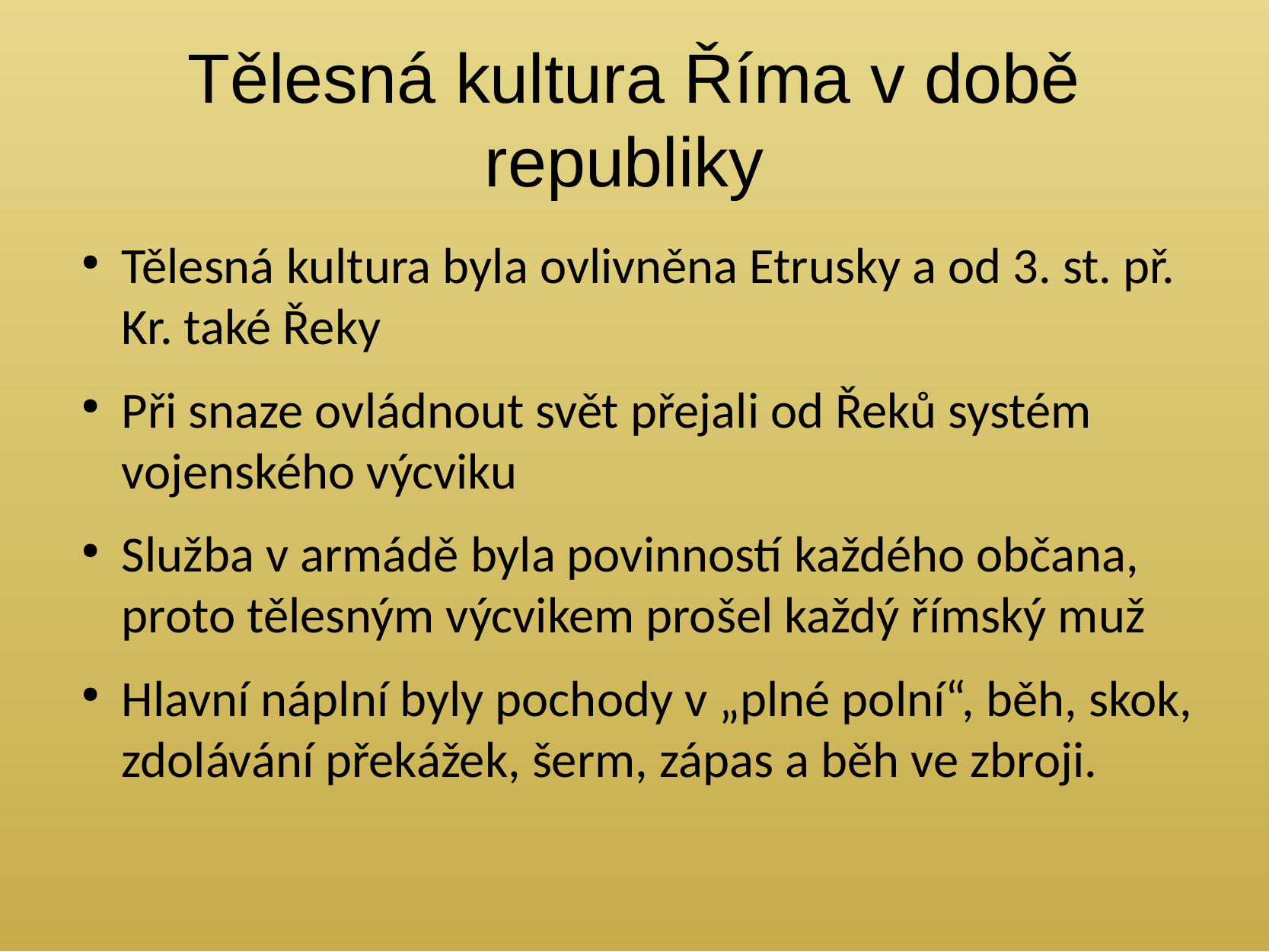

# Tělesná kultura Říma v době republiky
Tělesná kultura byla ovlivněna Etrusky a od 3. st. př. Kr. také Řeky
Při snaze ovládnout svět přejali od Řeků systém vojenského výcviku
Služba v armádě byla povinností každého občana, proto tělesným výcvikem prošel každý římský muž
Hlavní náplní byly pochody v „plné polní“, běh, skok, zdolávání překážek, šerm, zápas a běh ve zbroji.